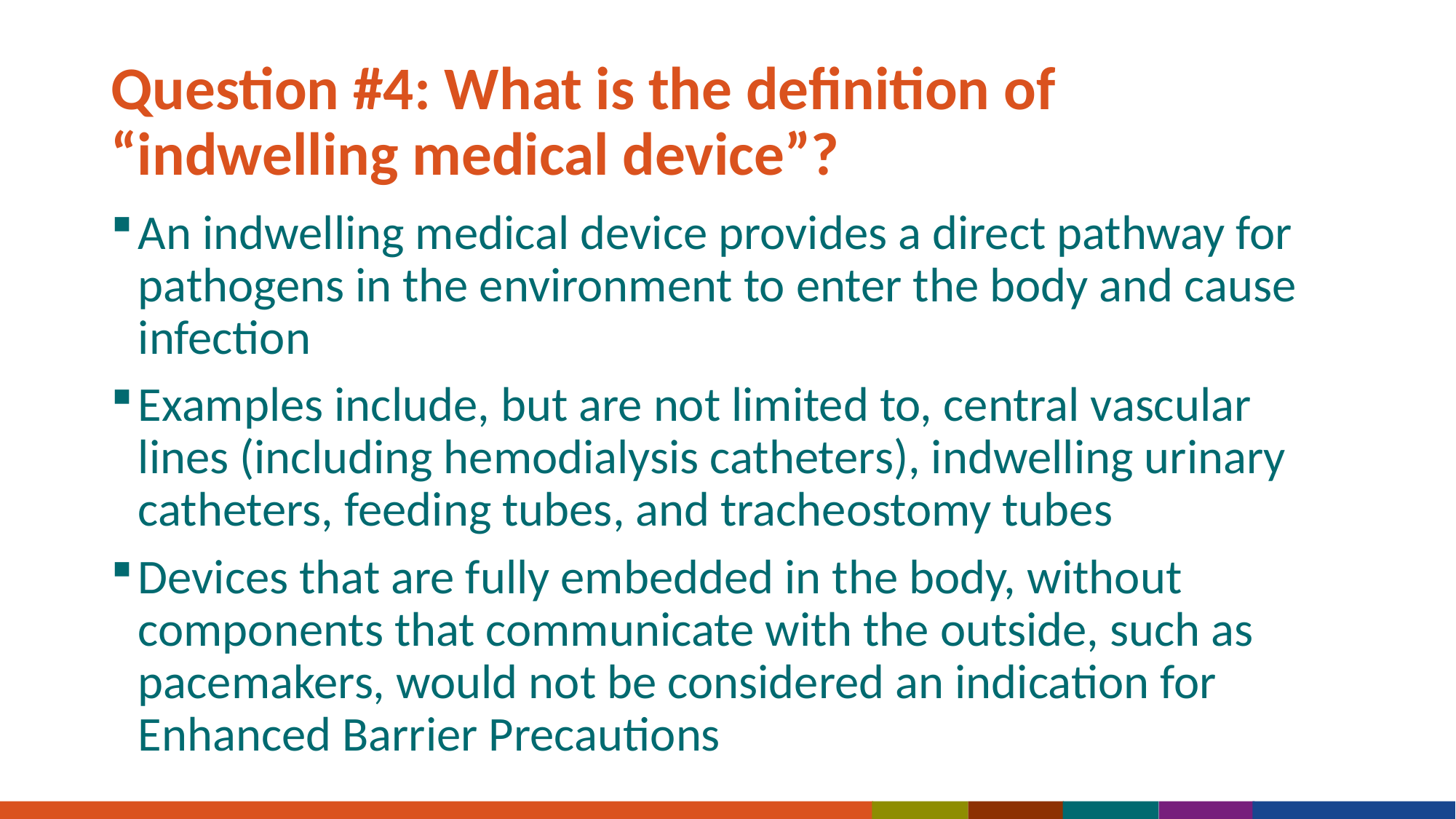

# Question #4: What is the definition of “indwelling medical device”?
An indwelling medical device provides a direct pathway for pathogens in the environment to enter the body and cause infection
Examples include, but are not limited to, central vascular lines (including hemodialysis catheters), indwelling urinary catheters, feeding tubes, and tracheostomy tubes
Devices that are fully embedded in the body, without components that communicate with the outside, such as pacemakers, would not be considered an indication for Enhanced Barrier Precautions